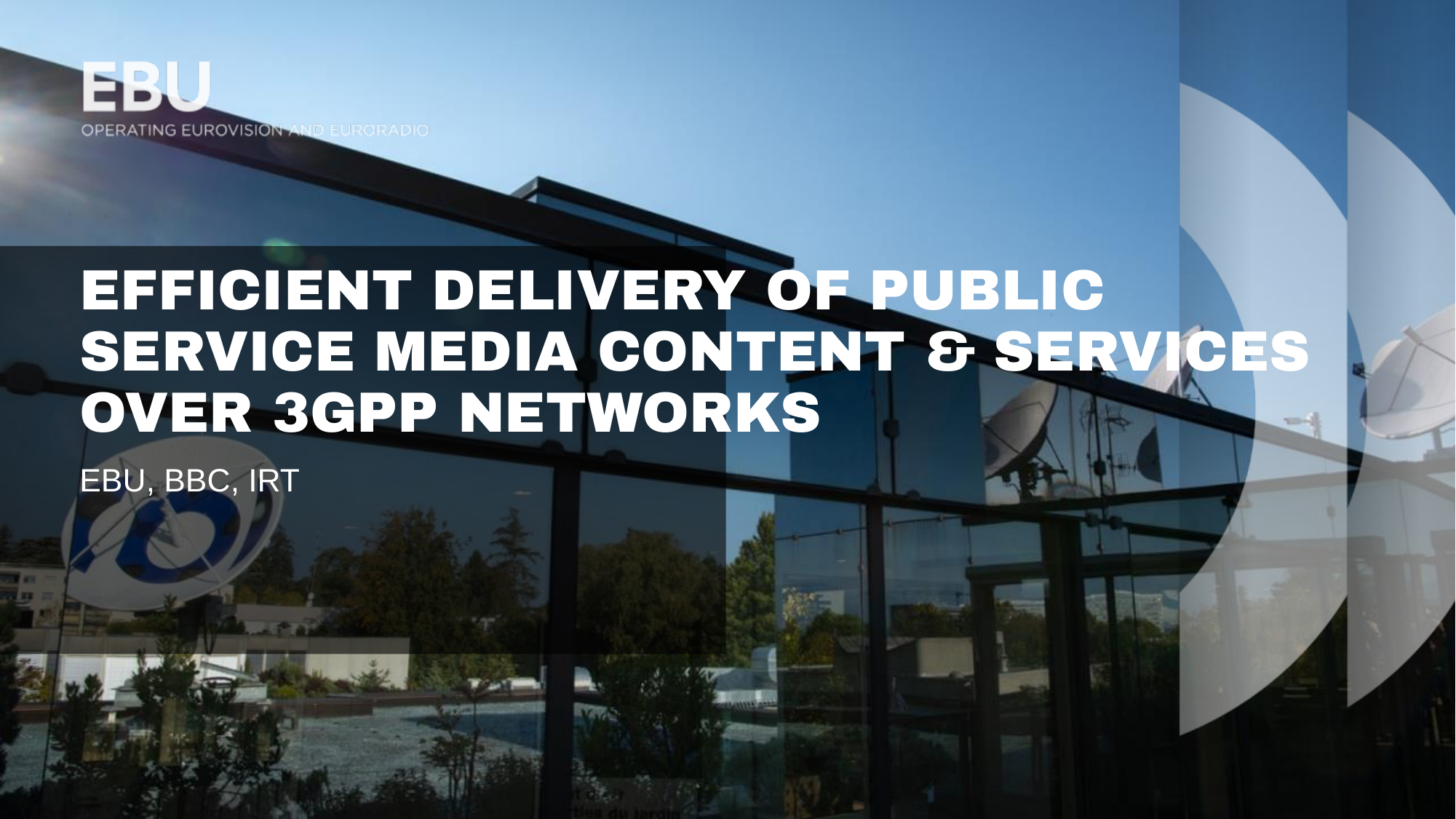

# Efficient Delivery of Public Service Media Content & Services over 3GPP networks
EBU, BBC, IRt